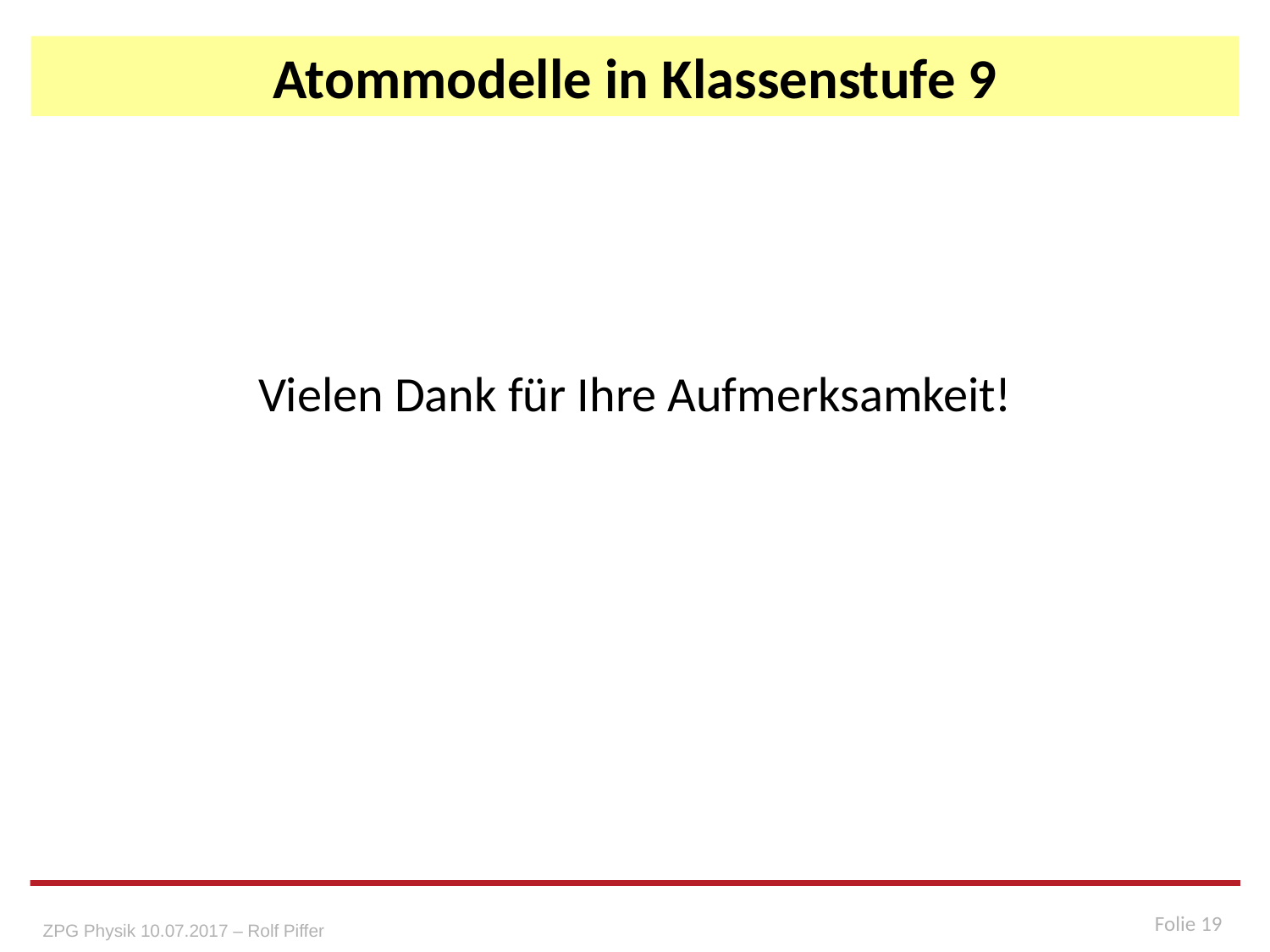

# Atommodelle in Klassenstufe 9
Vielen Dank für Ihre Aufmerksamkeit!
Folie 19
ZPG Physik 10.07.2017 – Rolf Piffer